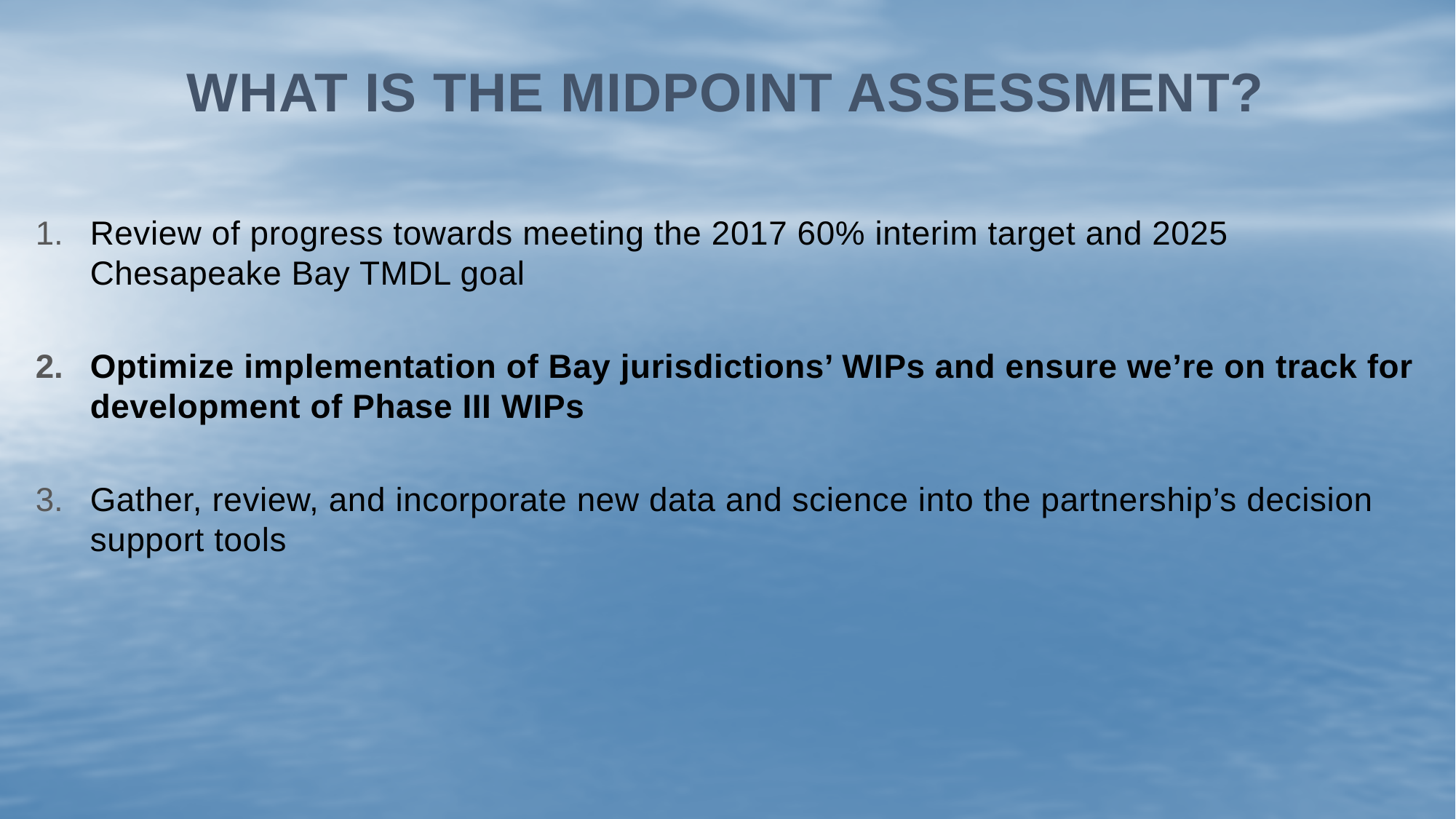

# What is the midpoint assessment?
Review of progress towards meeting the 2017 60% interim target and 2025 Chesapeake Bay TMDL goal

Optimize implementation of Bay jurisdictions’ WIPs and ensure we’re on track for development of Phase III WIPs

Gather, review, and incorporate new data and science into the partnership’s decision support tools